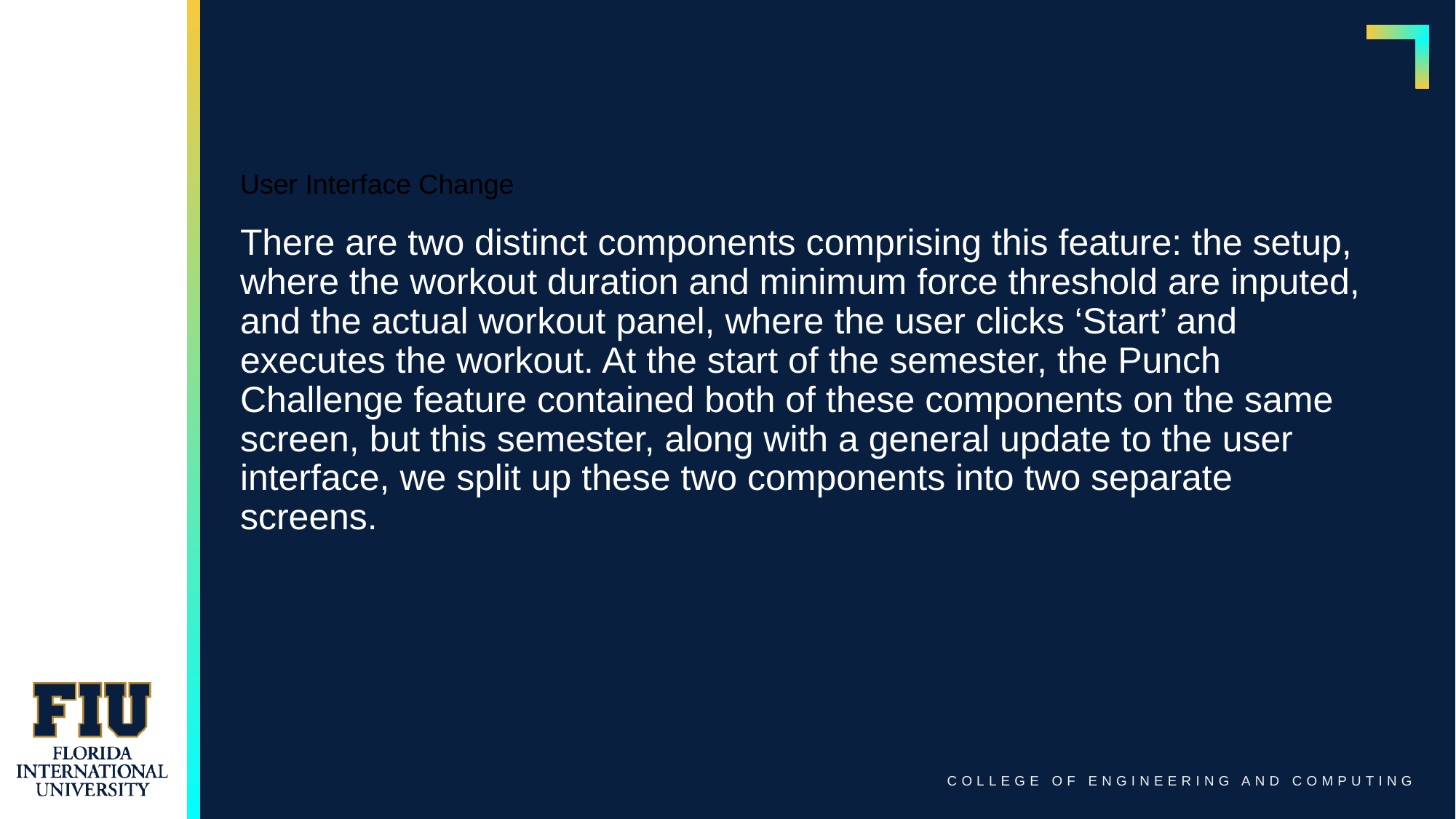

User Interface Change
There are two distinct components comprising this feature: the setup, where the workout duration and minimum force threshold are inputed, and the actual workout panel, where the user clicks ‘Start’ and executes the workout. At the start of the semester, the Punch Challenge feature contained both of these components on the same screen, but this semester, along with a general update to the user interface, we split up these two components into two separate screens.